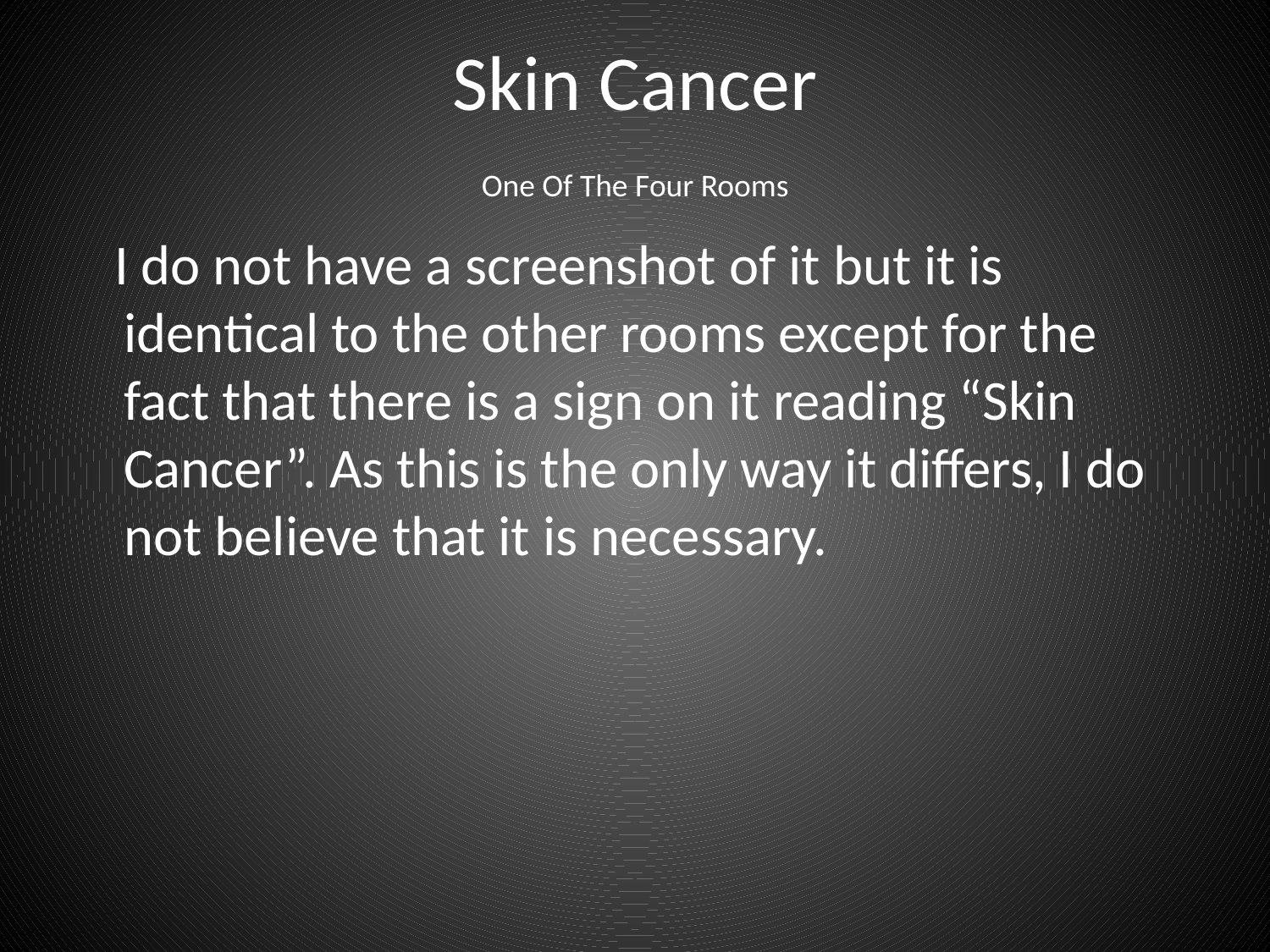

# Skin Cancer
One Of The Four Rooms
   I do not have a screenshot of it but it is identical to the other rooms except for the fact that there is a sign on it reading “Skin Cancer”. As this is the only way it differs, I do not believe that it is necessary.